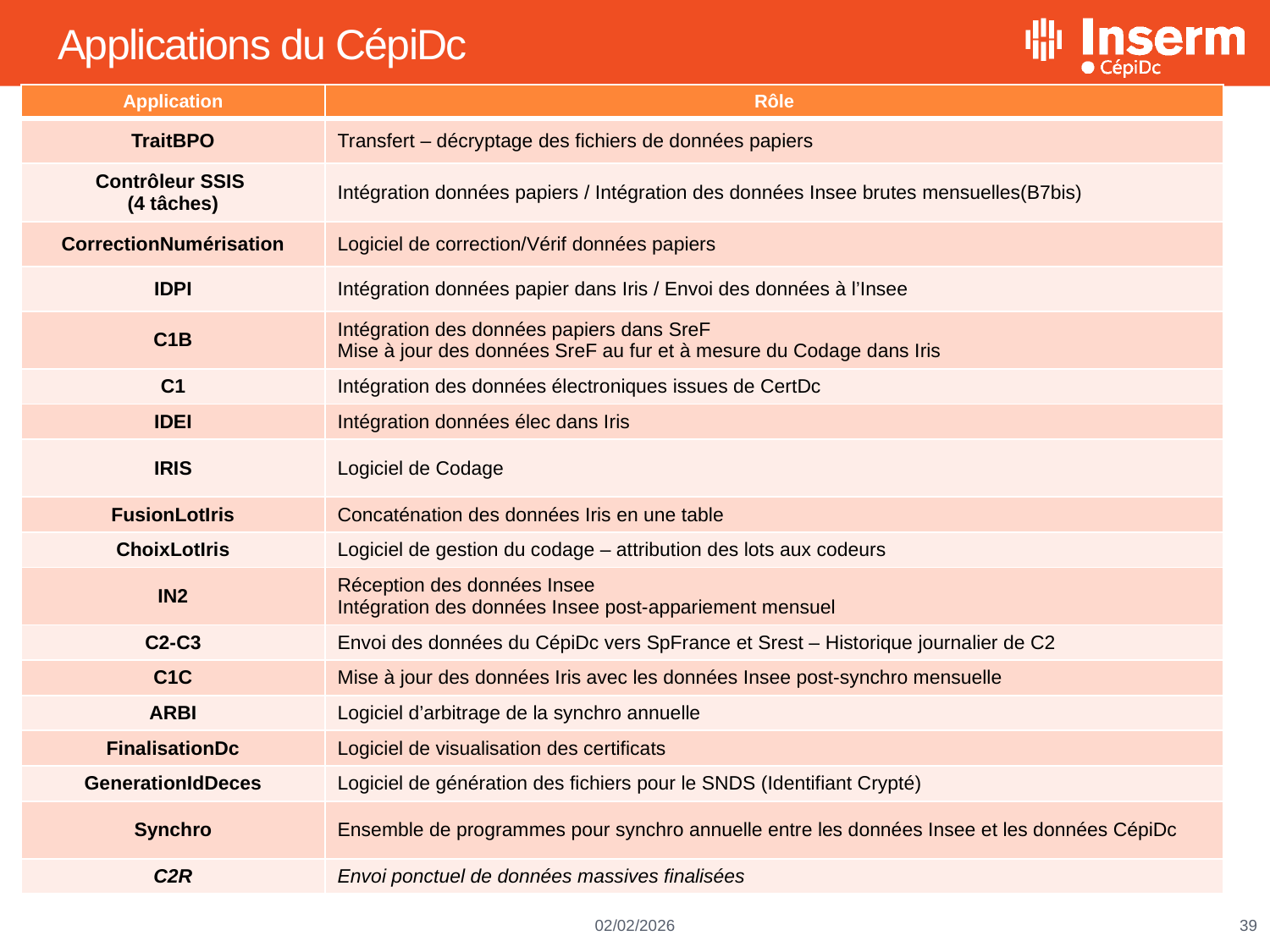

# Applications du CépiDc
| Application | Rôle |
| --- | --- |
| TraitBPO | Transfert – décryptage des fichiers de données papiers |
| Contrôleur SSIS (4 tâches) | Intégration données papiers / Intégration des données Insee brutes mensuelles(B7bis) |
| CorrectionNumérisation | Logiciel de correction/Vérif données papiers |
| IDPI | Intégration données papier dans Iris / Envoi des données à l’Insee |
| C1B | Intégration des données papiers dans SreF Mise à jour des données SreF au fur et à mesure du Codage dans Iris |
| C1 | Intégration des données électroniques issues de CertDc |
| IDEI | Intégration données élec dans Iris |
| IRIS | Logiciel de Codage |
| FusionLotIris | Concaténation des données Iris en une table |
| ChoixLotIris | Logiciel de gestion du codage – attribution des lots aux codeurs |
| IN2 | Réception des données Insee Intégration des données Insee post-appariement mensuel |
| C2-C3 | Envoi des données du CépiDc vers SpFrance et Srest – Historique journalier de C2 |
| C1C | Mise à jour des données Iris avec les données Insee post-synchro mensuelle |
| ARBI | Logiciel d’arbitrage de la synchro annuelle |
| FinalisationDc | Logiciel de visualisation des certificats |
| GenerationIdDeces | Logiciel de génération des fichiers pour le SNDS (Identifiant Crypté) |
| Synchro | Ensemble de programmes pour synchro annuelle entre les données Insee et les données CépiDc |
| C2R | Envoi ponctuel de données massives finalisées |